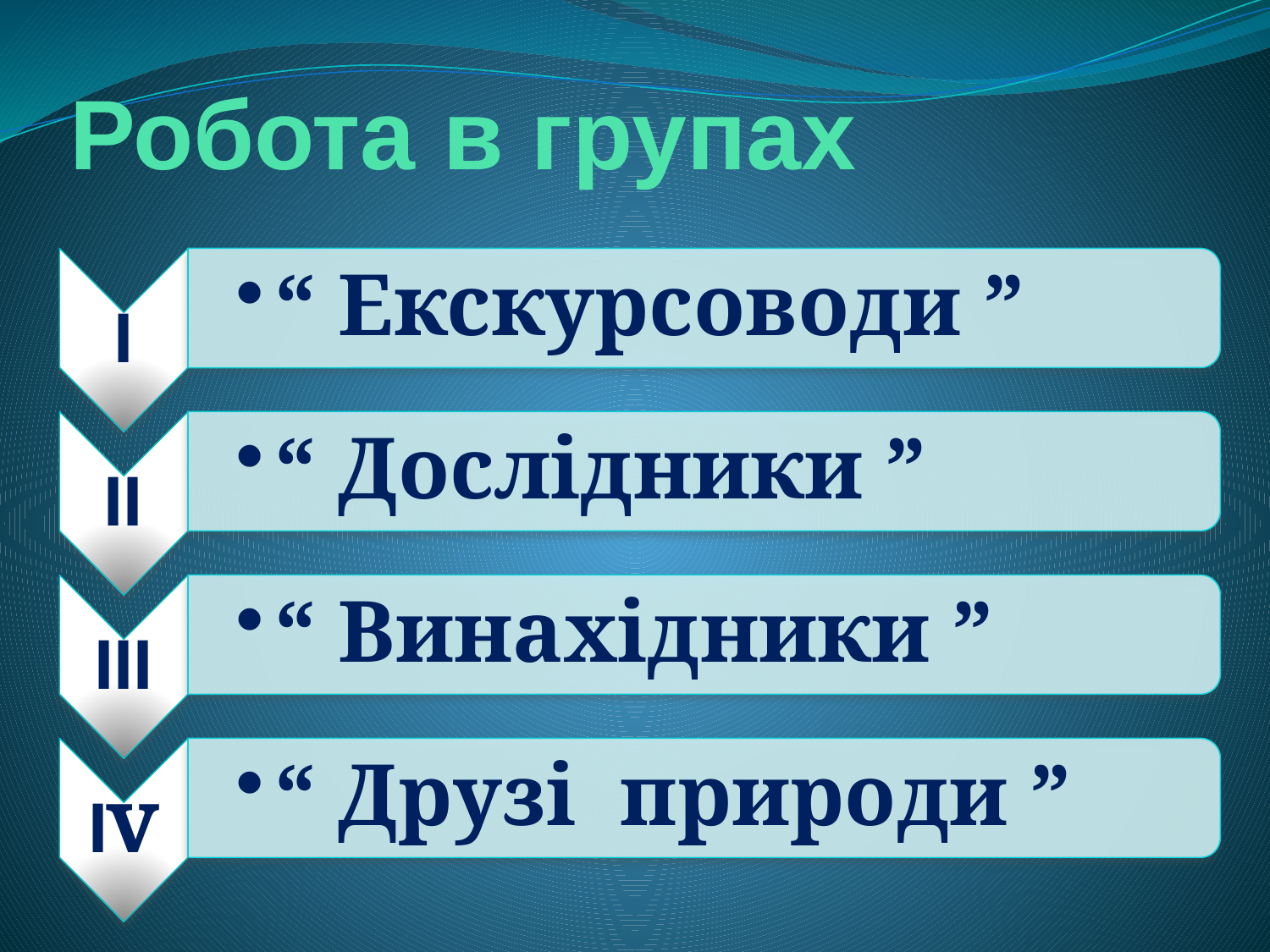

# Робота в групах
І
“ Екскурсоводи ”
ІІ
“ Дослідники ”
ІІІ
“ Винахідники ”
ІV
“ Друзі  природи ”